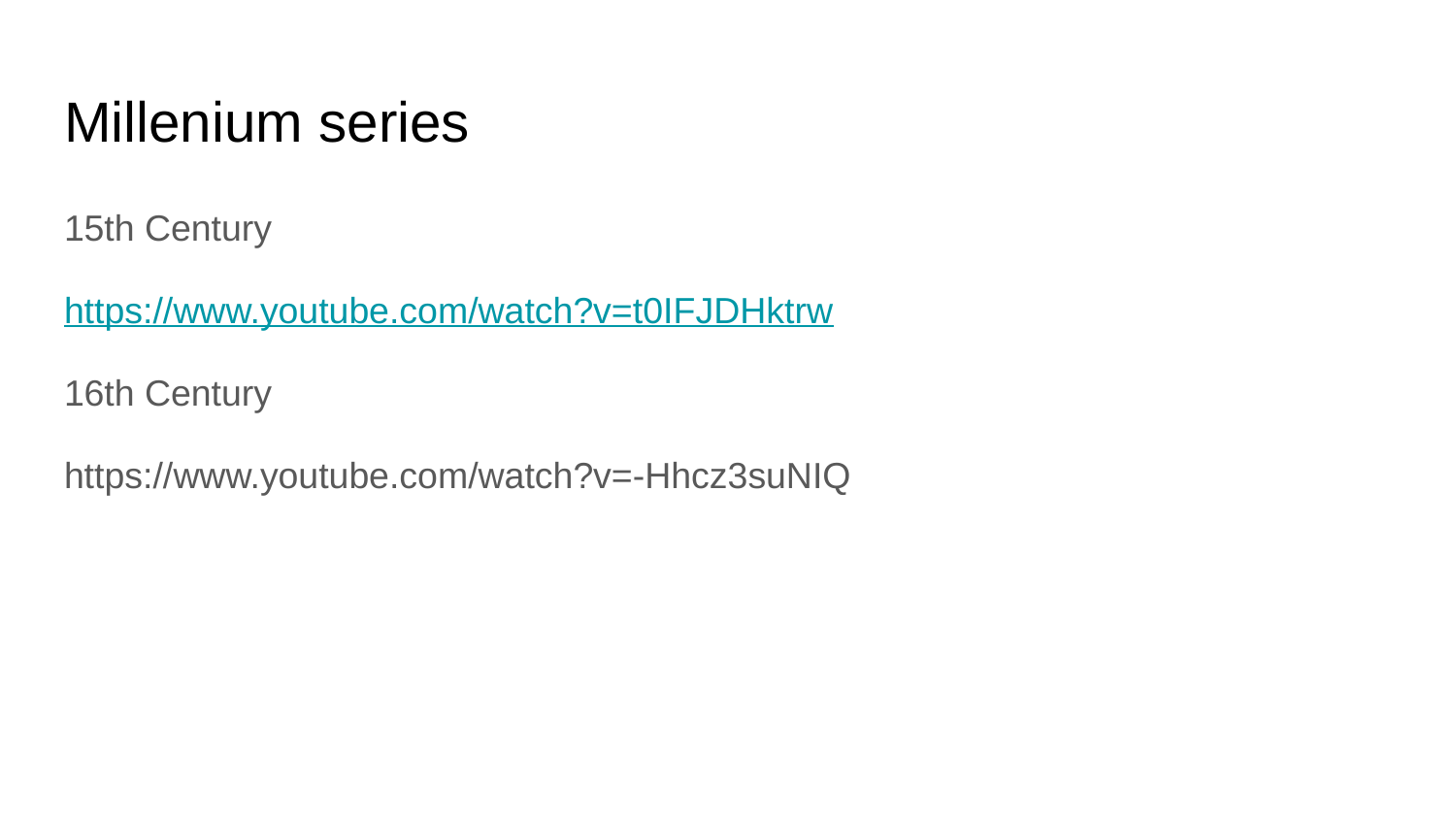

# Millenium series
15th Century
https://www.youtube.com/watch?v=t0IFJDHktrw
16th Century
https://www.youtube.com/watch?v=-Hhcz3suNIQ